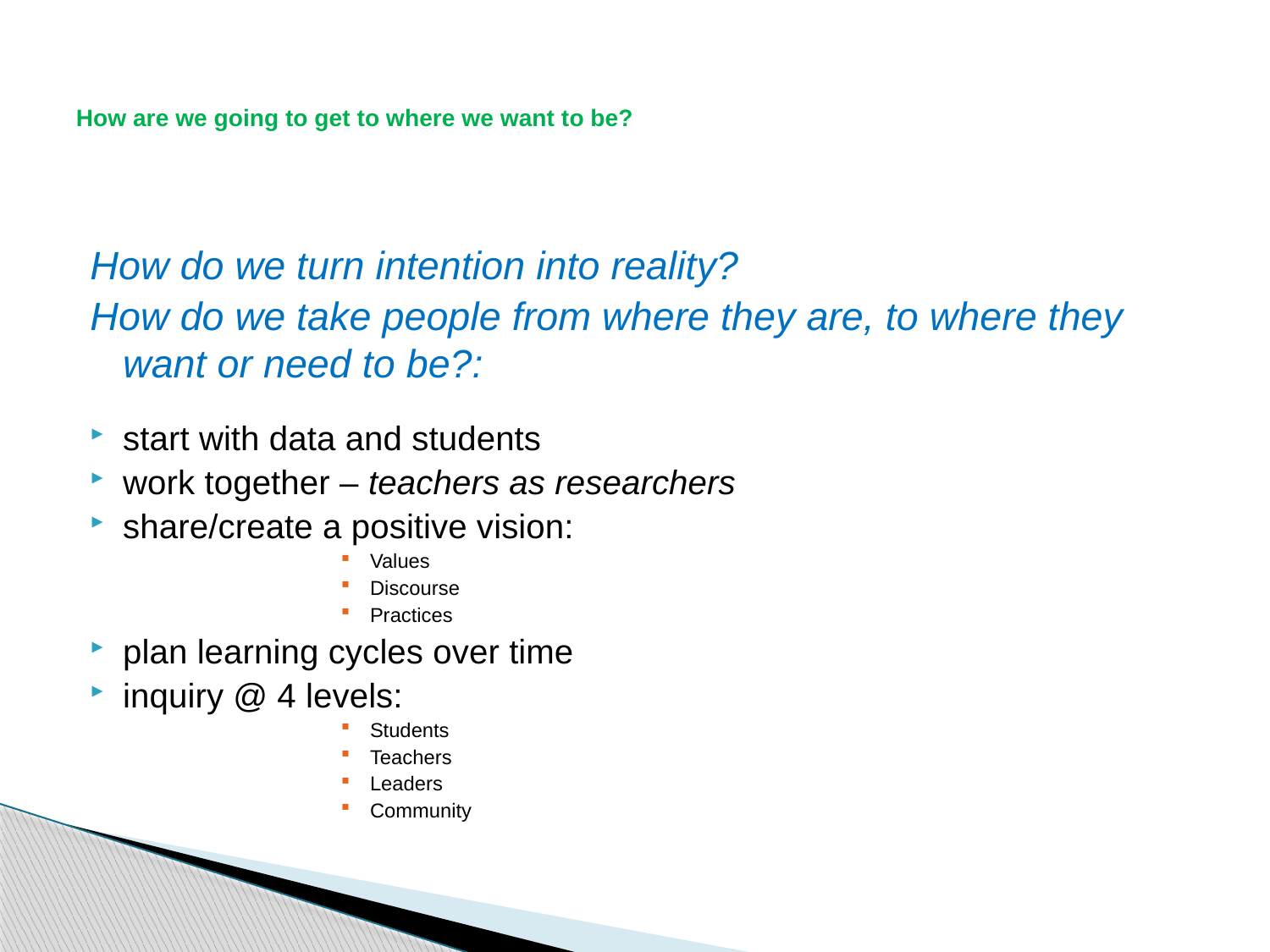

# How are we going to get to where we want to be?

How do we turn intention into reality?
How do we take people from where they are, to where they want or need to be?:

start with data and students
work together – teachers as researchers
share/create a positive vision:
Values
Discourse
Practices
plan learning cycles over time
inquiry @ 4 levels:
Students
Teachers
Leaders
Community